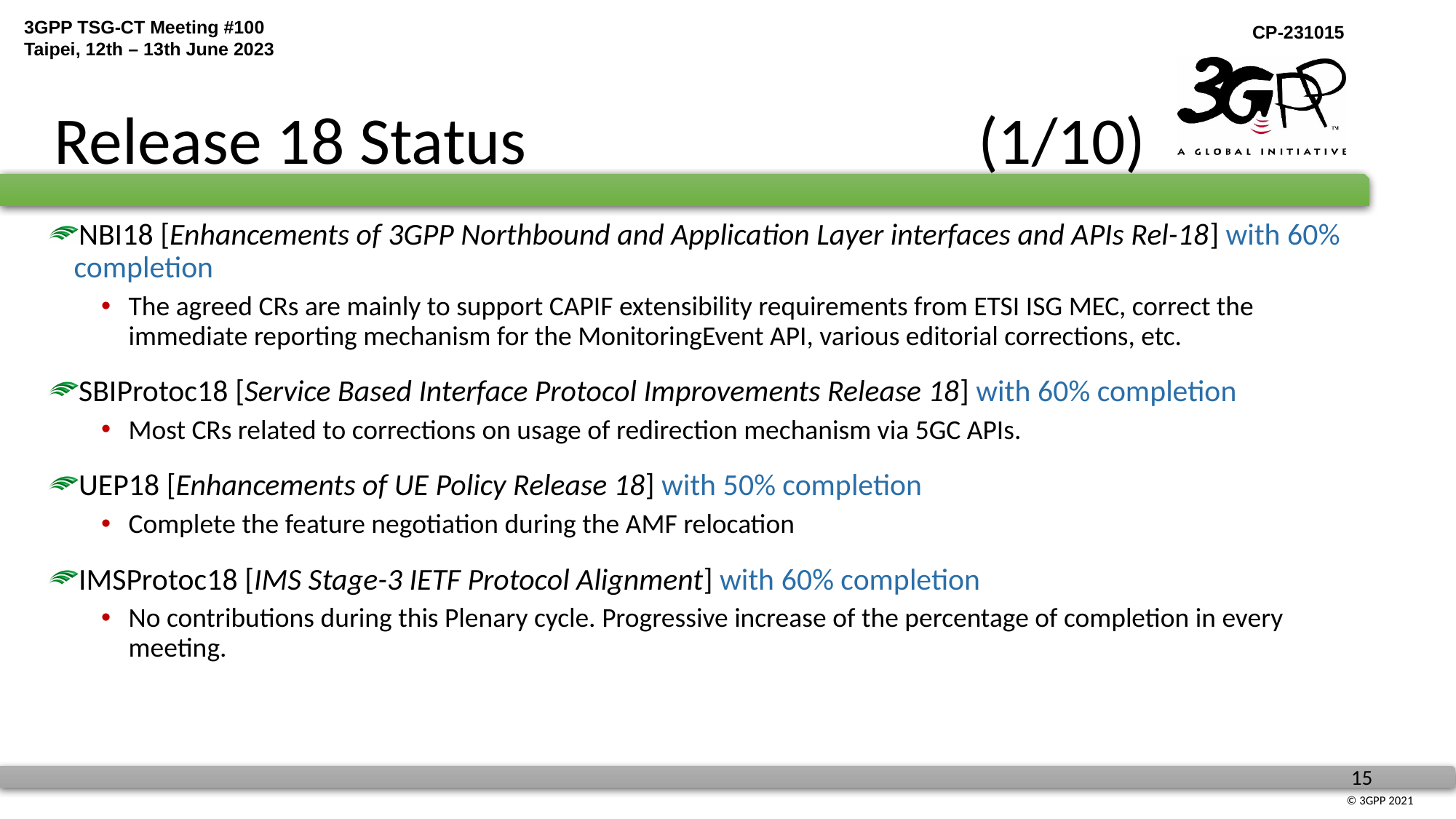

# Release 18 Status                              (1/10)
NBI18 [Enhancements of 3GPP Northbound and Application Layer interfaces and APIs Rel-18] with 60% completion
The agreed CRs are mainly to support CAPIF extensibility requirements from ETSI ISG MEC, correct the immediate reporting mechanism for the MonitoringEvent API, various editorial corrections, etc.
SBIProtoc18 [Service Based Interface Protocol Improvements Release 18] with 60% completion
Most CRs related to corrections on usage of redirection mechanism via 5GC APIs.
UEP18 [Enhancements of UE Policy Release 18] with 50% completion
Complete the feature negotiation during the AMF relocation
IMSProtoc18 [IMS Stage-3 IETF Protocol Alignment] with 60% completion
No contributions during this Plenary cycle. Progressive increase of the percentage of completion in every meeting.